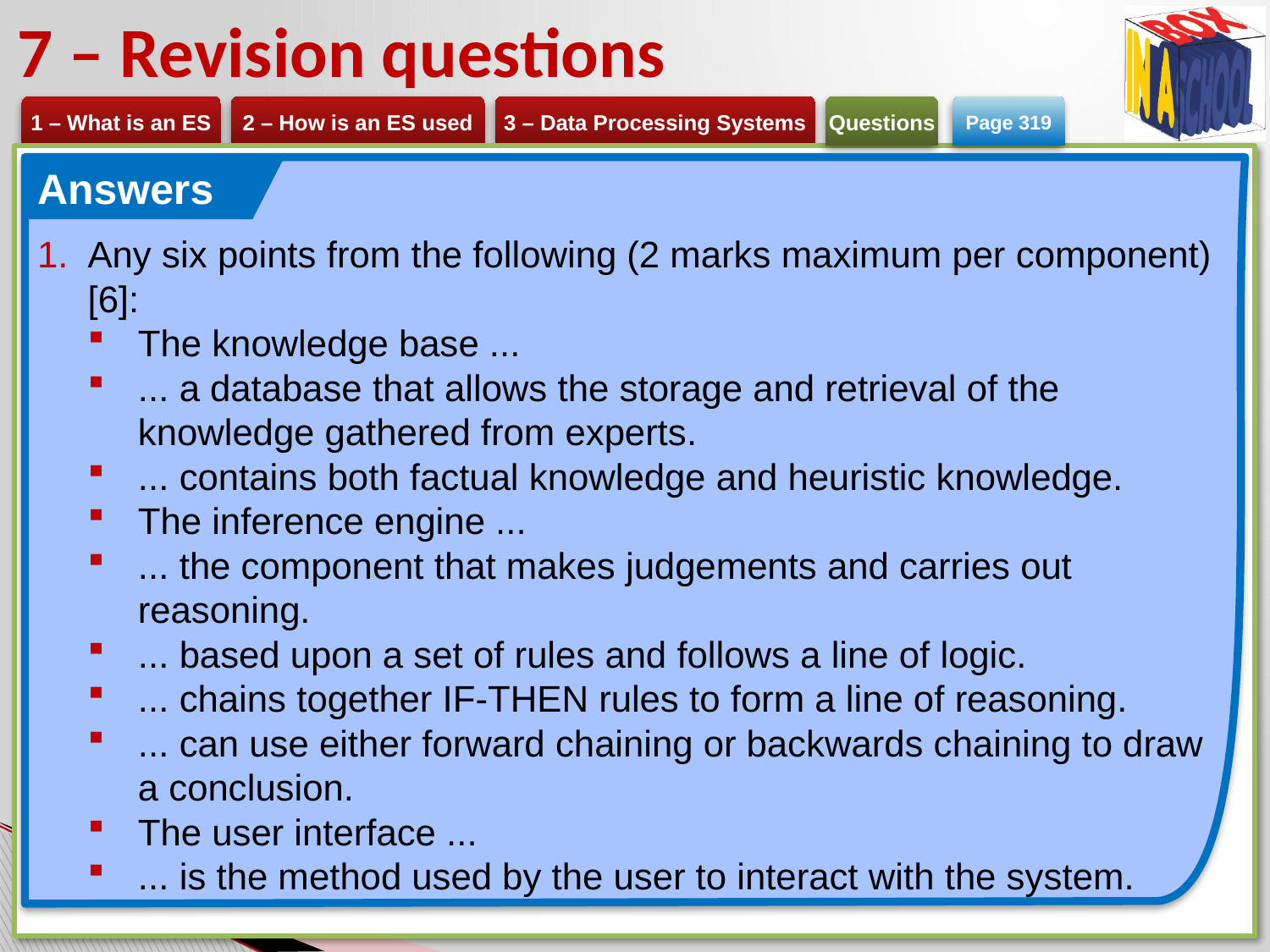

# 7 – Revision questions
Page 319
Answers

Any six points from the following (2 marks maximum per component) [6]:
The knowledge base ...
... a database that allows the storage and retrieval of the knowledge gathered from experts.
... contains both factual knowledge and heuristic knowledge.
The inference engine ...
... the component that makes judgements and carries out reasoning.
... based upon a set of rules and follows a line of logic.
... chains together IF-THEN rules to form a line of reasoning.
... can use either forward chaining or backwards chaining to draw a conclusion.
The user interface ...
... is the method used by the user to interact with the system.